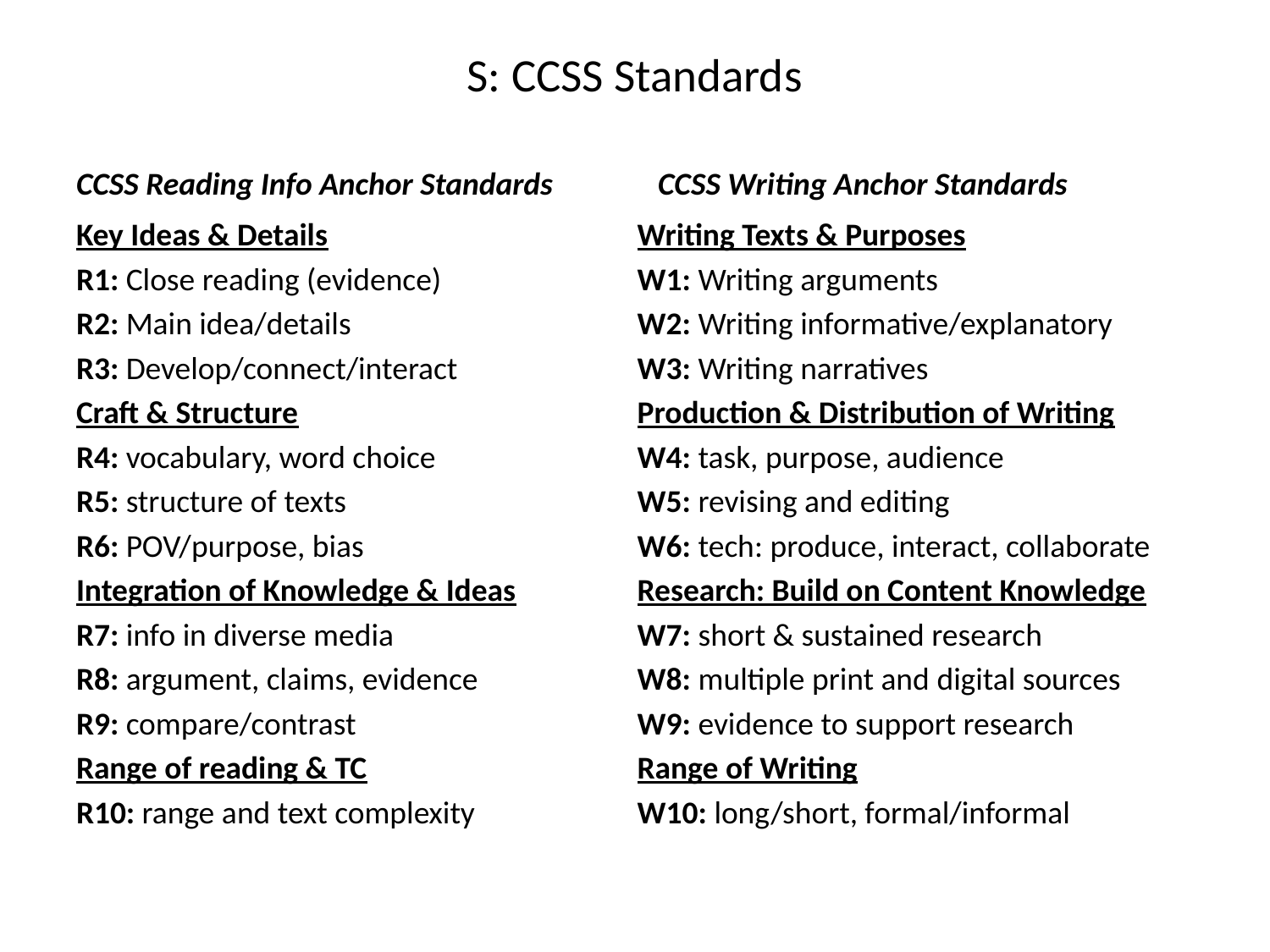

# S: CCSS Standards
CCSS Reading Info Anchor Standards
CCSS Writing Anchor Standards
Key Ideas & Details
R1: Close reading (evidence)
R2: Main idea/details
R3: Develop/connect/interact
Craft & Structure
R4: vocabulary, word choice
R5: structure of texts
R6: POV/purpose, bias
Integration of Knowledge & Ideas
R7: info in diverse media
R8: argument, claims, evidence
R9: compare/contrast
Range of reading & TC
R10: range and text complexity
Writing Texts & Purposes
W1: Writing arguments
W2: Writing informative/explanatory
W3: Writing narratives
Production & Distribution of Writing
W4: task, purpose, audience
W5: revising and editing
W6: tech: produce, interact, collaborate
Research: Build on Content Knowledge
W7: short & sustained research
W8: multiple print and digital sources
W9: evidence to support research
Range of Writing
W10: long/short, formal/informal